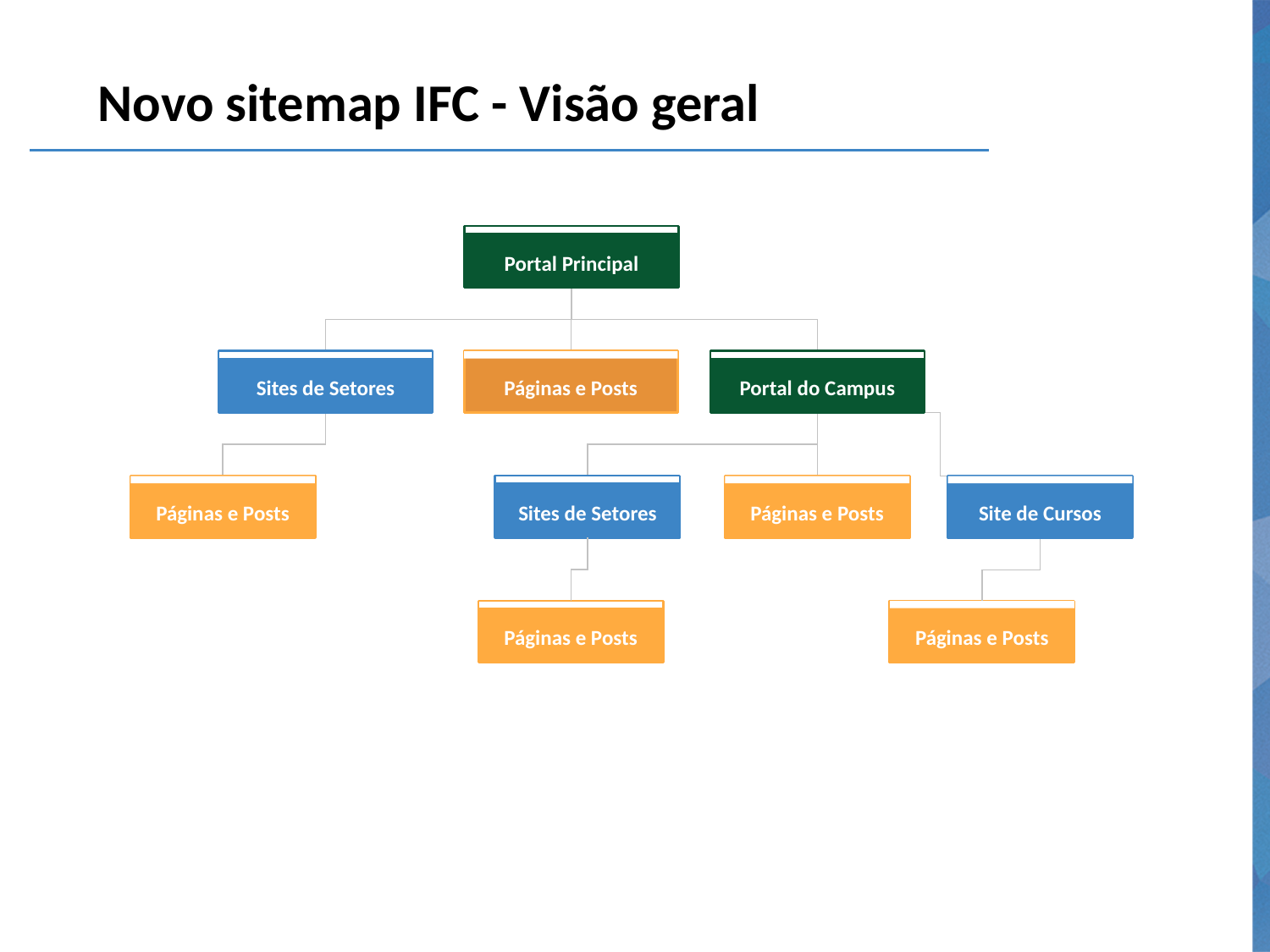

# Novo sitemap IFC - Visão geral
Portal Principal

Sites de Setores

Portal do Campus

Páginas e Posts

Páginas e Posts
Páginas e Posts

Sites de Setores

Site de Cursos

Páginas e Posts
Páginas e Posts